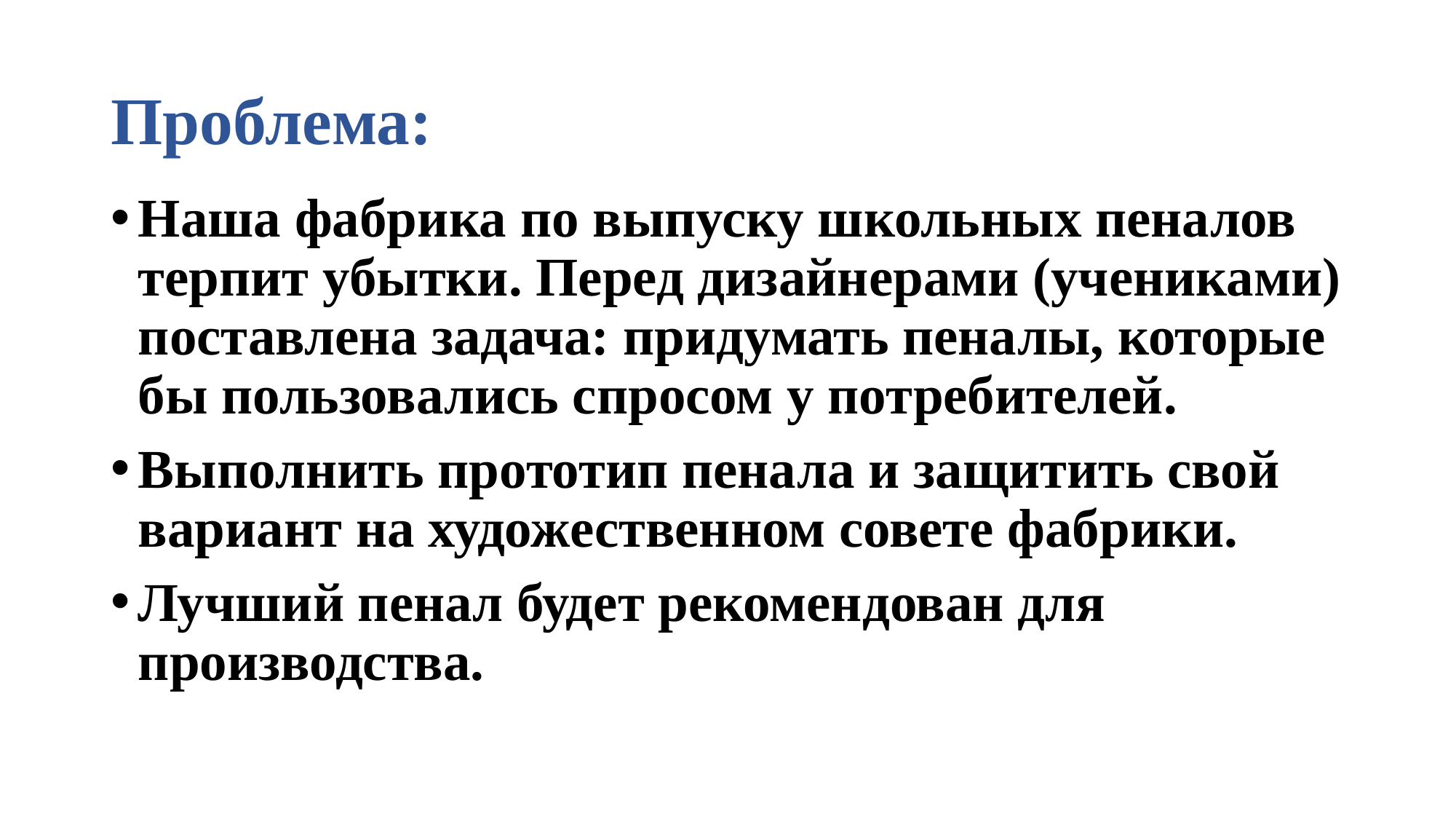

# Проблема:
Наша фабрика по выпуску школьных пеналов терпит убытки. Перед дизайнерами (учениками) поставлена задача: придумать пеналы, которые бы пользовались спросом у потребителей.
Выполнить прототип пенала и защитить свой вариант на художественном совете фабрики.
Лучший пенал будет рекомендован для производства.